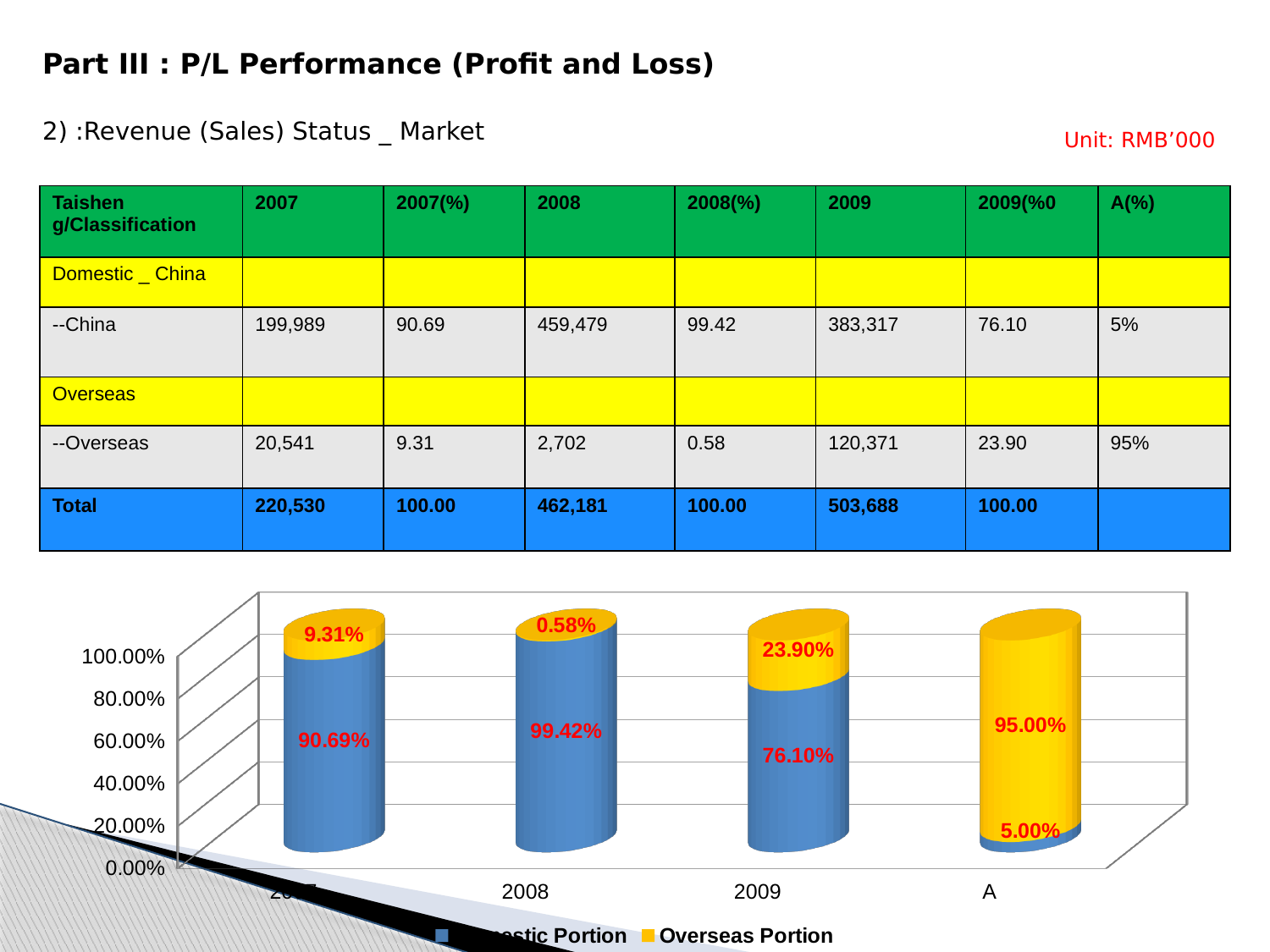

Part III : P/L Performance (Profit and Loss)
2) :Revenue (Sales) Status _ Market
Unit: RMB’000
| Taishen g/Classification | 2007 | 2007(%) | 2008 | 2008(%) | 2009 | 2009(%0 | A(%) |
| --- | --- | --- | --- | --- | --- | --- | --- |
| Domestic \_ China |  |  |  |  |  |  |  |
| --China | 199,989 | 90.69 | 459,479 | 99.42 | 383,317 | 76.10 | 5% |
| Overseas |  |  |  |  |  |  |  |
| --Overseas | 20,541 | 9.31 | 2,702 | 0.58 | 120,371 | 23.90 | 95% |
| Total | 220,530 | 100.00 | 462,181 | 100.00 | 503,688 | 100.00 |  |

[unsupported chart]